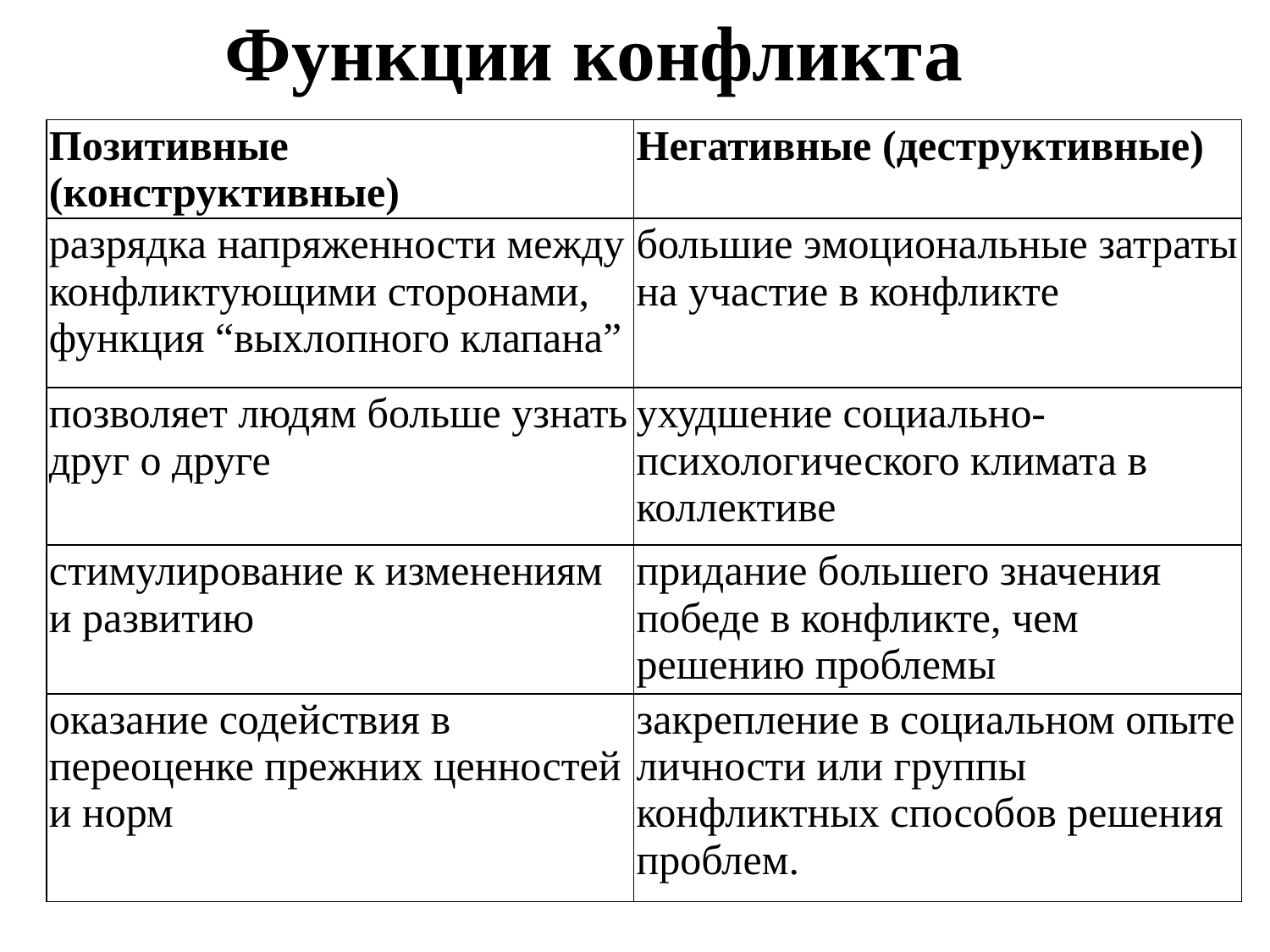

# Функции конфликта
| Позитивные (конструктивные) | Негативные (деструктивные) |
| --- | --- |
| разрядка напряженности между конфликтующими сторонами, функция “выхлопного клапана” | большие эмоциональные затраты на участие в конфликте |
| позволяет людям больше узнать друг о друге | ухудшение социально-психологического климата в коллективе |
| стимулирование к изменениям и развитию | придание большего значения победе в конфликте, чем решению проблемы |
| оказание содействия в переоценке прежних ценностей и норм | закрепление в социальном опыте личности или группы конфликтных способов решения проблем. |